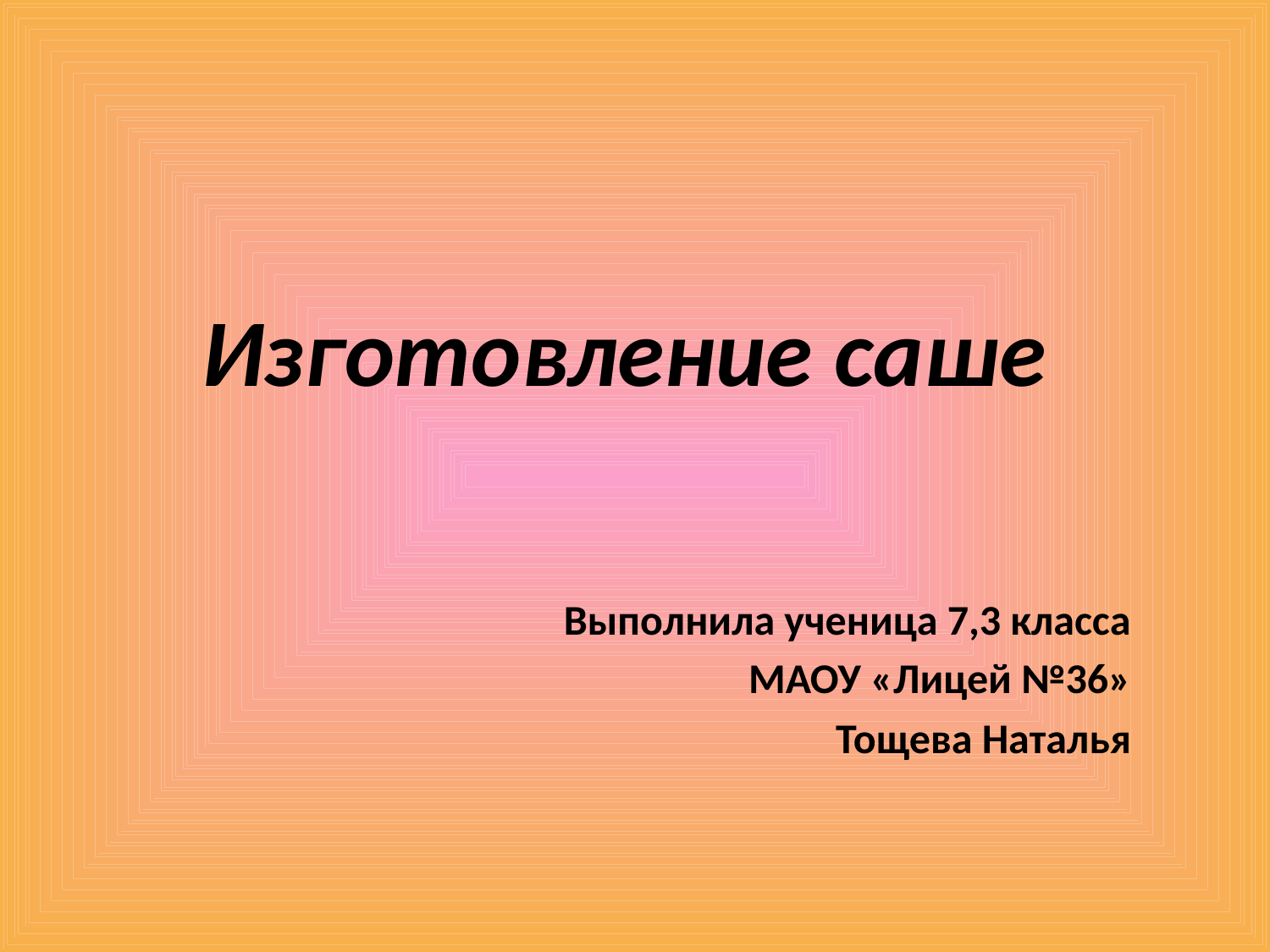

# Изготовление саше
Выполнила ученица 7,3 класса
МАОУ «Лицей №36»
Тощева Наталья